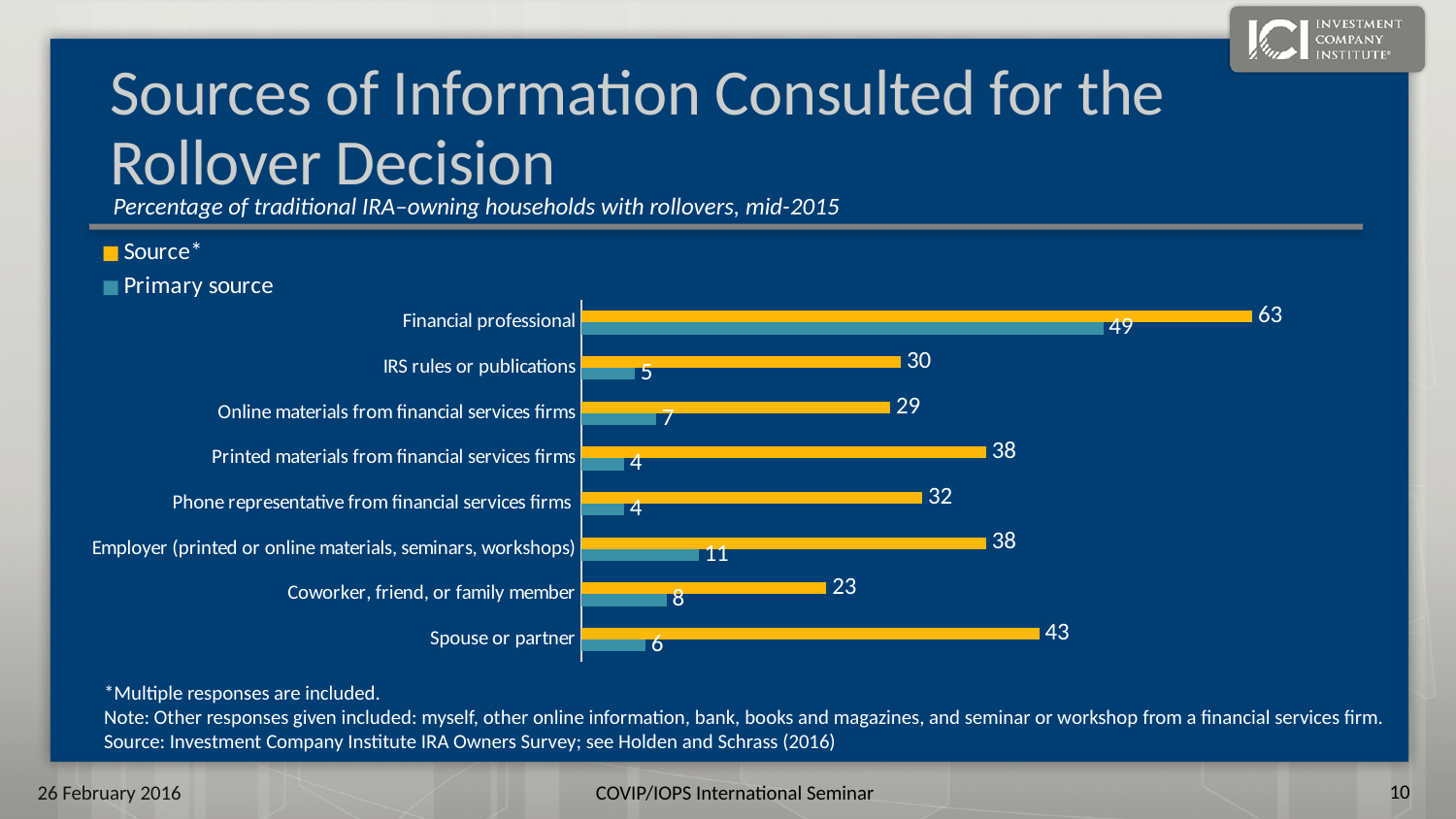

# Sources of Information Consulted for the Rollover Decision
Percentage of traditional IRA–owning households with rollovers, mid-2015

### Chart

| Category | Primary source | Source* |
|---|---|---|
| Spouse or partner | 6.0 | 43.0 |
| Coworker, friend, or family member | 8.0 | 23.0 |
| Employer (printed or online materials, seminars, workshops) | 11.0 | 38.0 |
| Phone representative from financial services firms  | 4.0 | 32.0 |
| Printed materials from financial services firms | 4.0 | 38.0 |
| Online materials from financial services firms | 7.0 | 29.0 |
| IRS rules or publications | 5.0 | 30.0 |
| Financial professional | 49.0 | 63.0 |
*Multiple responses are included.
Note: Other responses given included: myself, other online information, bank, books and magazines, and seminar or workshop from a financial services firm.
Source: Investment Company Institute IRA Owners Survey; see Holden and Schrass (2016)
10
26 February 2016
COVIP/IOPS International Seminar